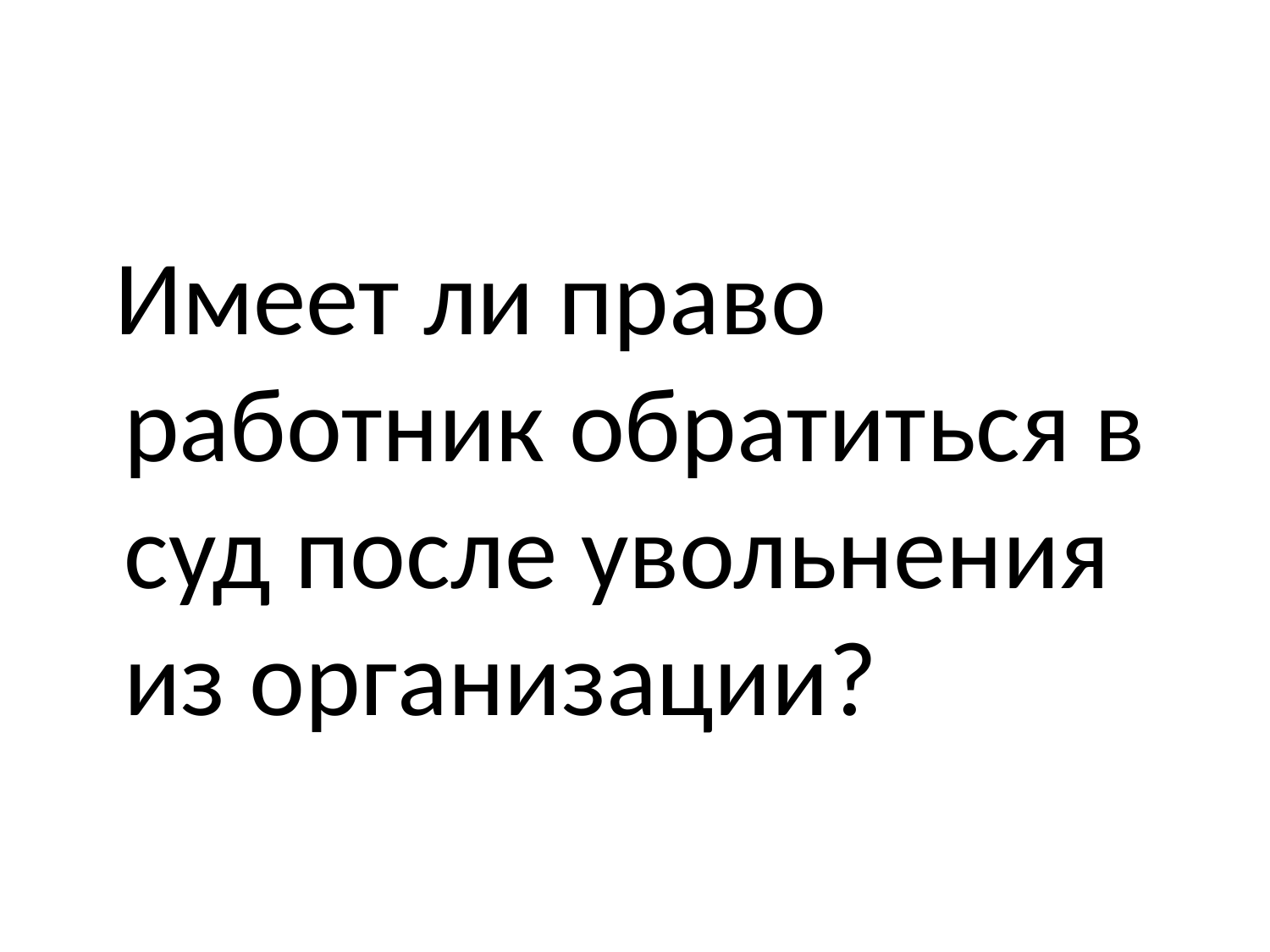

#
   Имеет ли право работник обратиться в суд после увольнения из организации?